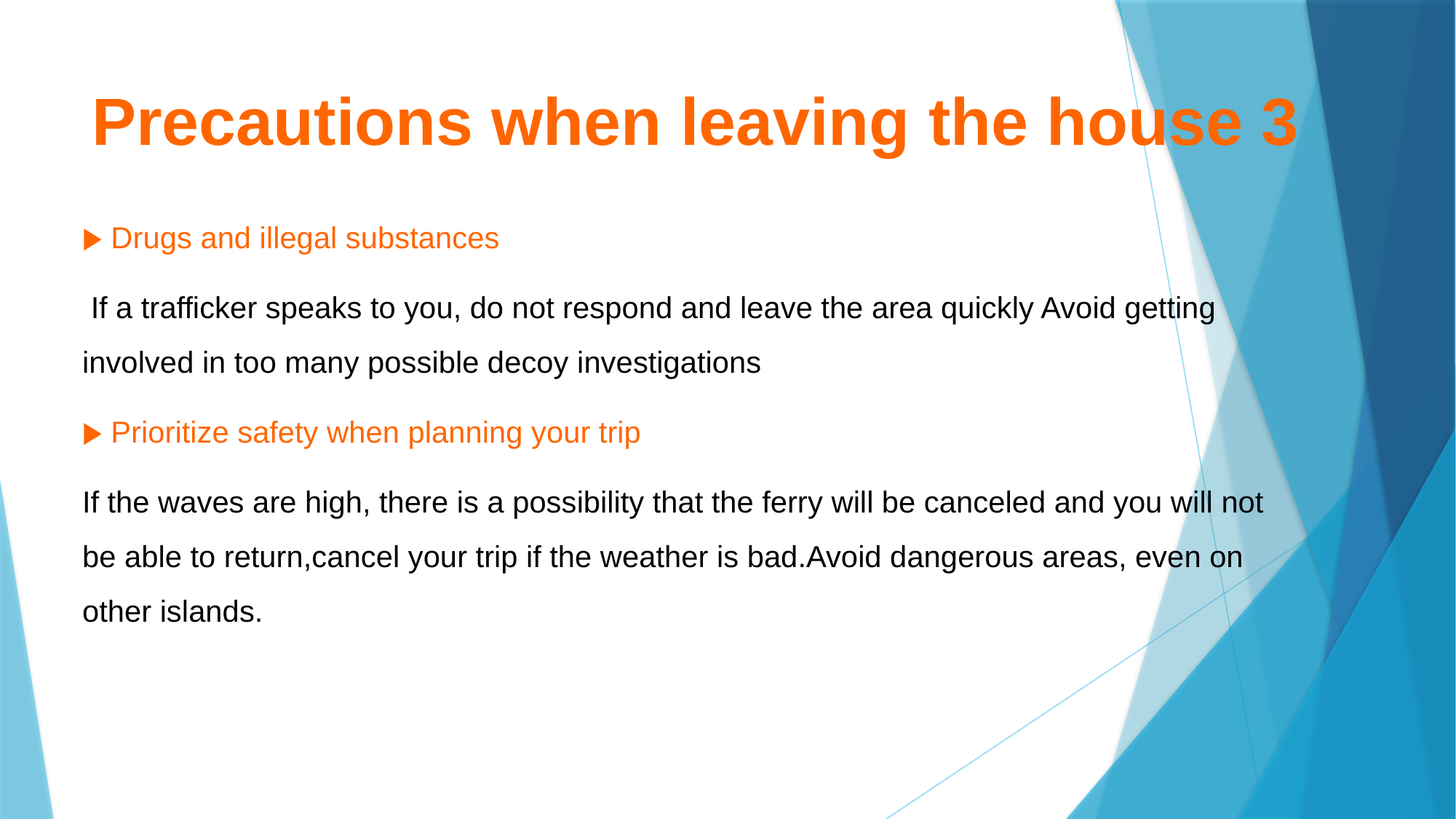

# Precautions when leaving the house 3
▶ Drugs and illegal substances
 If a trafficker speaks to you, do not respond and leave the area quickly Avoid getting involved in too many possible decoy investigations
▶ Prioritize safety when planning your trip
If the waves are high, there is a possibility that the ferry will be canceled and you will not be able to return,cancel your trip if the weather is bad.Avoid dangerous areas, even on other islands.